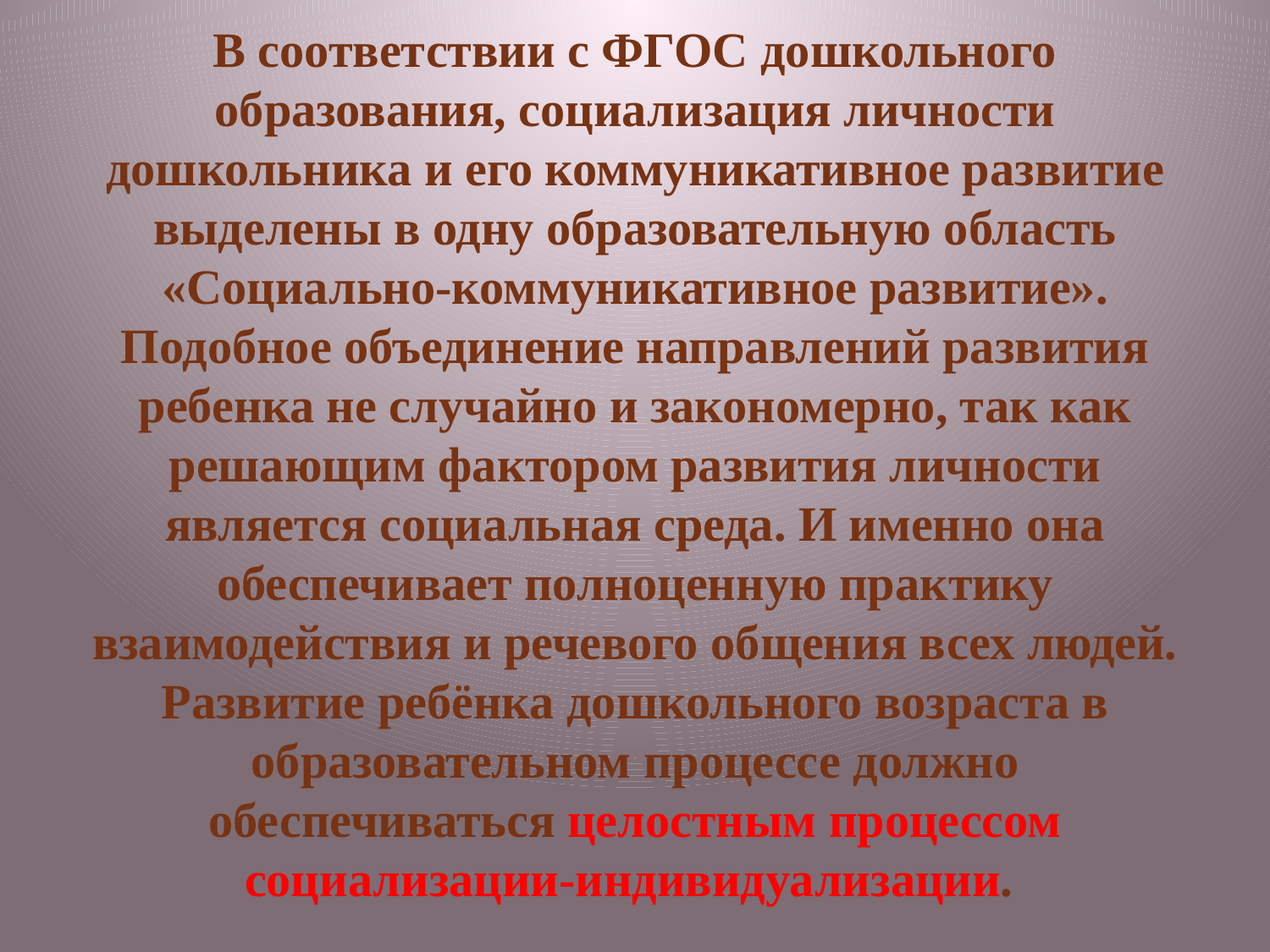

# В соответствии с ФГОС дошкольного образования, социализация личности дошкольника и его коммуникативное развитие выделены в одну образовательную область «Социально-коммуникативное развитие». Подобное объединение направлений развития ребенка не случайно и закономерно, так как решающим фактором развития личности является социальная среда. И именно она обеспечивает полноценную практику взаимодействия и речевого общения всех людей. Развитие ребёнка дошкольного возраста в образовательном процессе должно обеспечиваться целостным процессом социализации-индивидуализации.